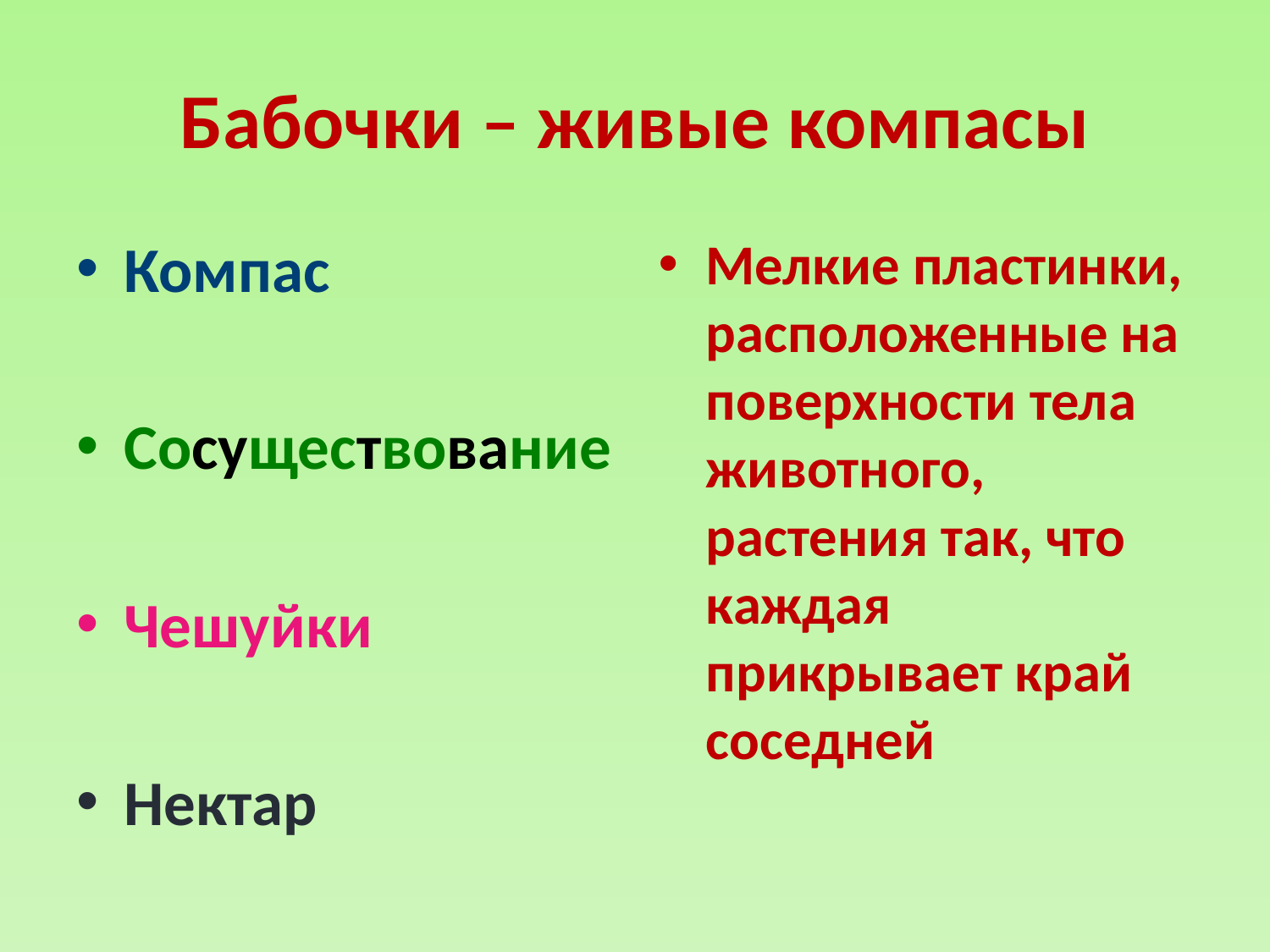

# Бабочки – живые компасы
Компас

Сосуществование

Чешуйки

Нектар
Мелкие пластинки, расположенные на поверхности тела животного, растения так, что каждая прикрывает край соседней